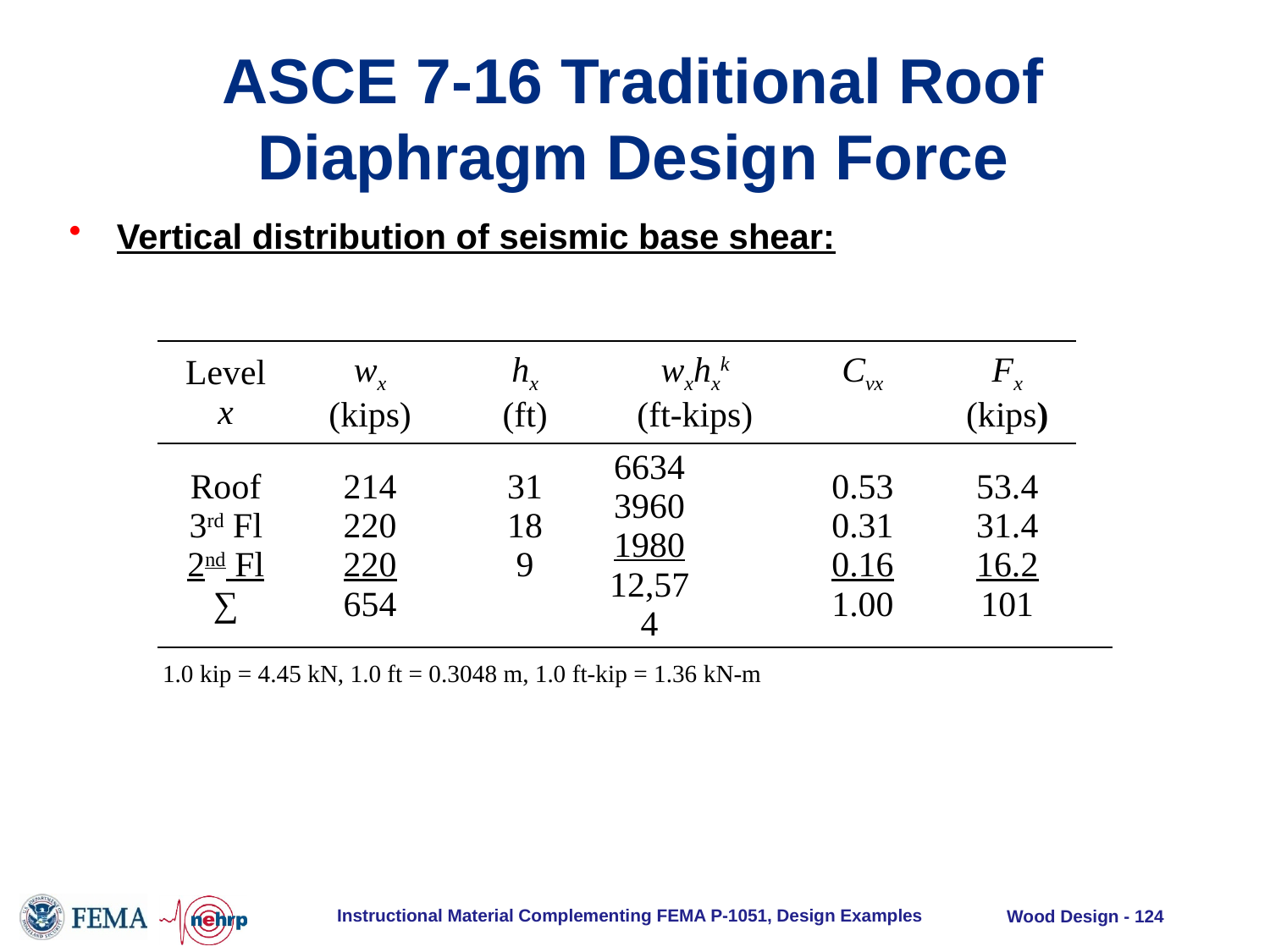

# ASCE 7-16 Traditional Roof Diaphragm Design Force
Vertical distribution of seismic base shear:

| Level x | wx (kips) | hx (ft) | wxhxk (ft-kips) |  | Cvx | Fx (kips) |  |
| --- | --- | --- | --- | --- | --- | --- | --- |
| Roof 3rd Fl 2nd Fl ∑ | 214 220 220 654 | 31 18 9 | 6634 3960 1980 12,574 |  | 0.53 0.31 0.16 1.00 | 53.4 31.4 16.2 101 |  |
| 1.0 kip = 4.45 kN, 1.0 ft = 0.3048 m, 1.0 ft-kip = 1.36 kN-m |  |  |  |  |  |  |  |